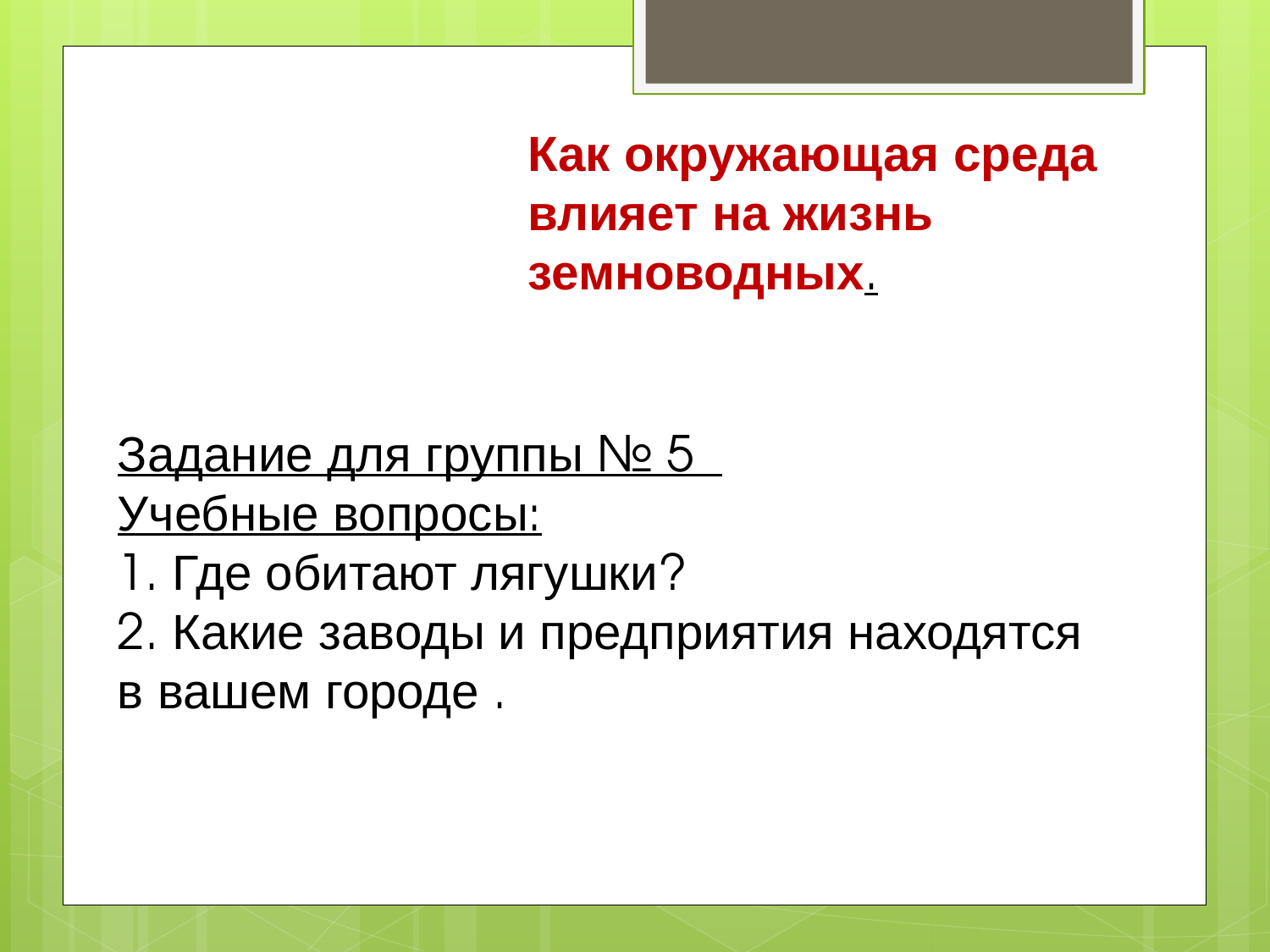

Как окружающая среда влияет на жизнь земноводных.
Задание для группы № 5
Учебные вопросы:
1. Где обитают лягушки?
2. Какие заводы и предприятия находятся в вашем городе .